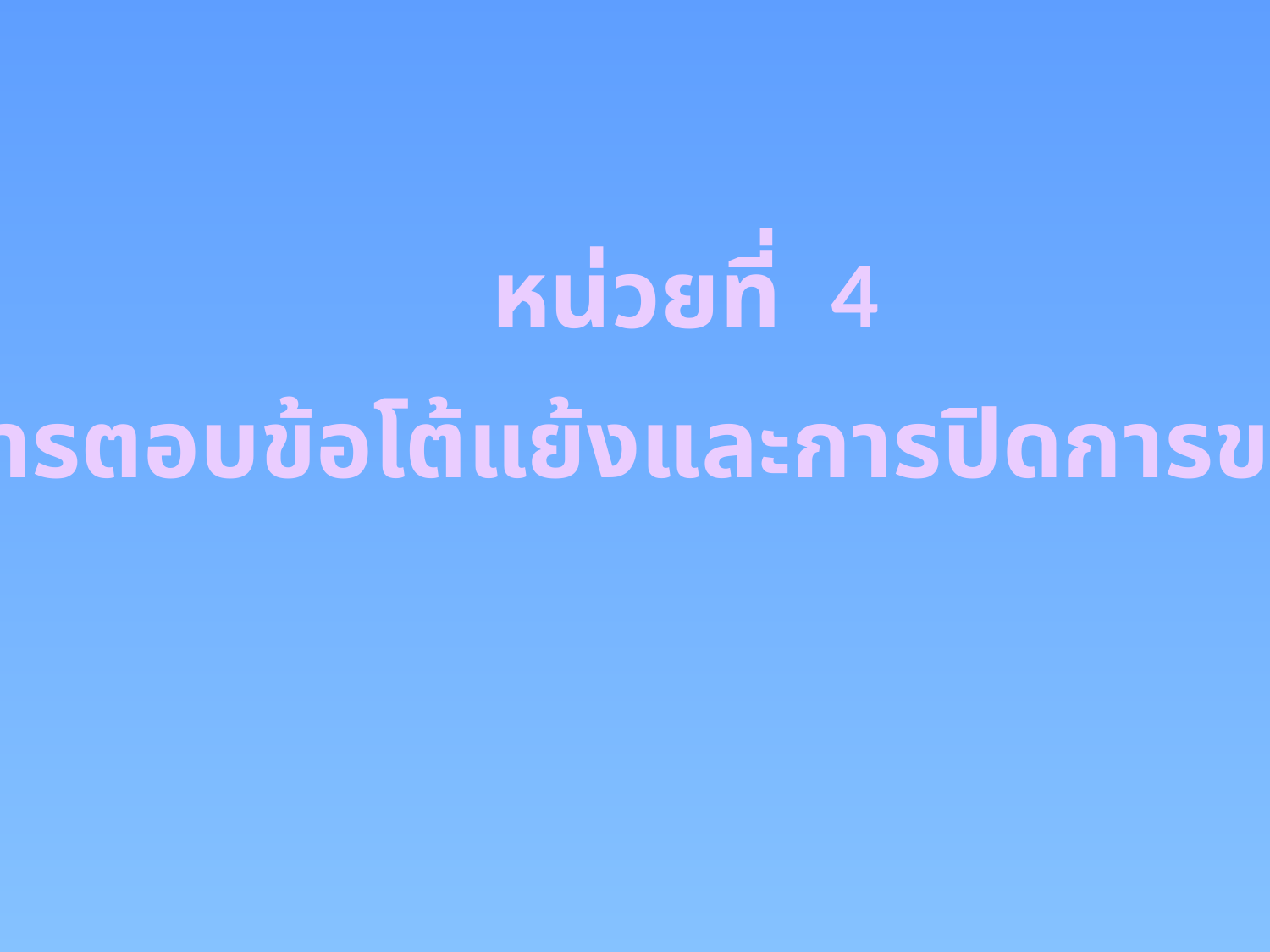

หน่วยที่  4
การตอบข้อโต้แย้งและการปิดการขาย